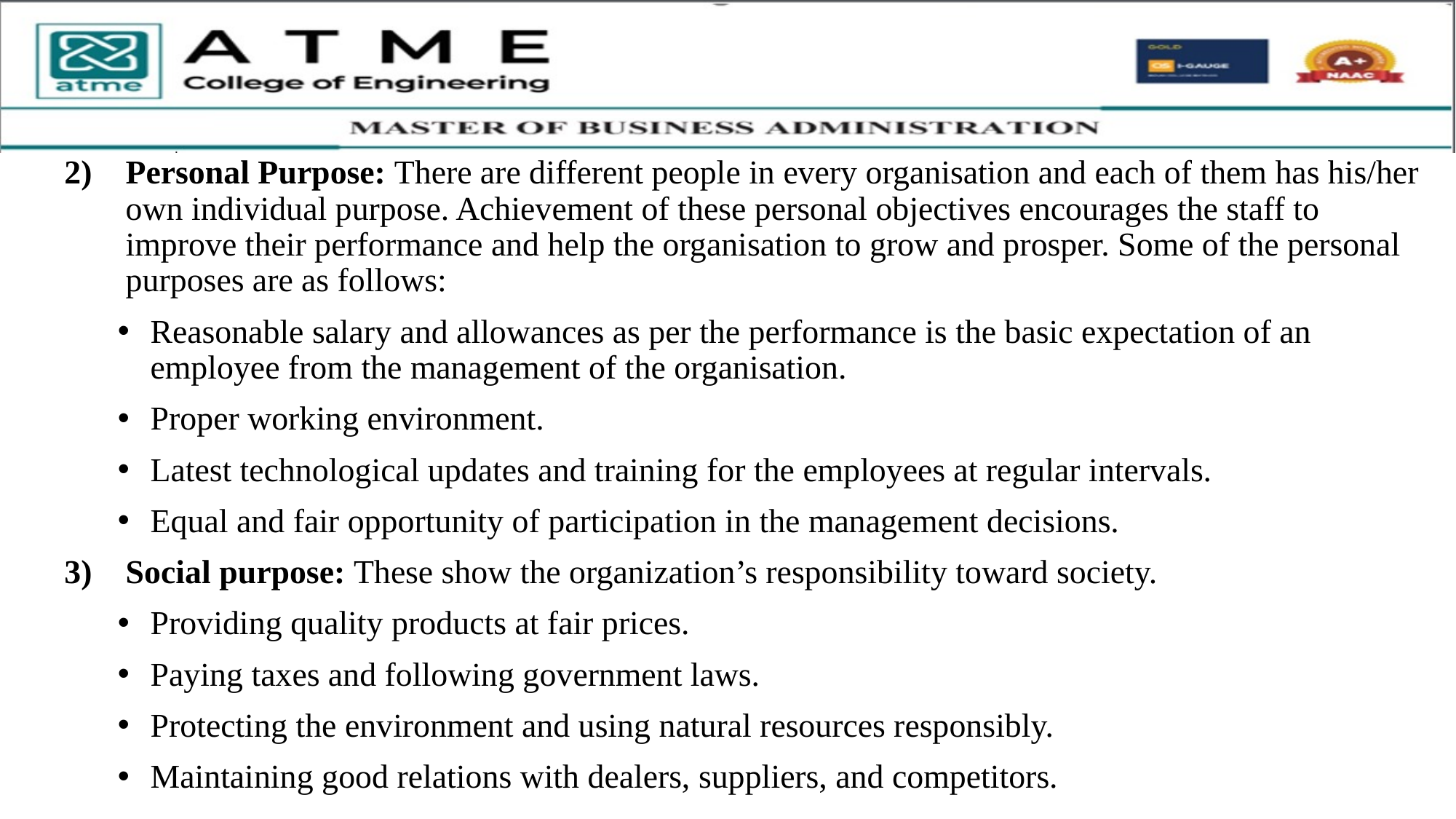

Personal Purpose: There are different people in every organisation and each of them has his/her own individual purpose. Achievement of these personal objectives encourages the staff to improve their performance and help the organisation to grow and prosper. Some of the personal purposes are as follows:
Reasonable salary and allowances as per the performance is the basic expectation of an employee from the management of the organisation.
Proper working environment.
Latest technological updates and training for the employees at regular intervals.
Equal and fair opportunity of participation in the management decisions.
Social purpose: These show the organization’s responsibility toward society.
Providing quality products at fair prices.
Paying taxes and following government laws.
Protecting the environment and using natural resources responsibly.
Maintaining good relations with dealers, suppliers, and competitors.